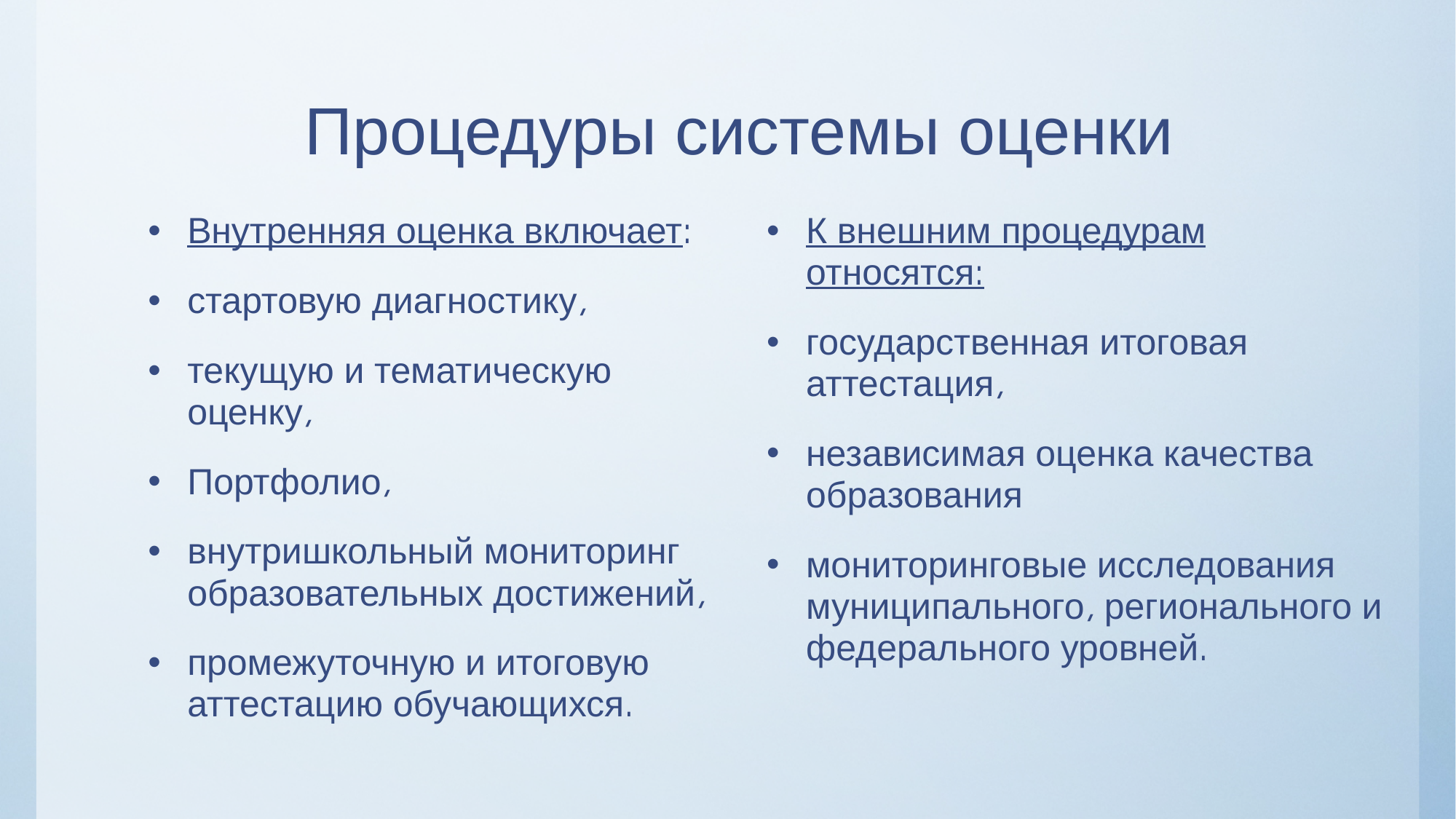

# Процедуры системы оценки
Внутренняя оценка включает:
стартовую диагностику,
текущую и тематическую оценку,
Портфолио,
внутришкольный мониторинг образовательных достижений,
промежуточную и итоговую аттестацию обучающихся.

К внешним процедурам относятся:
государственная итоговая аттестация,
независимая оценка качества образования
мониторинговые исследования муниципального, регионального и федерального уровней.